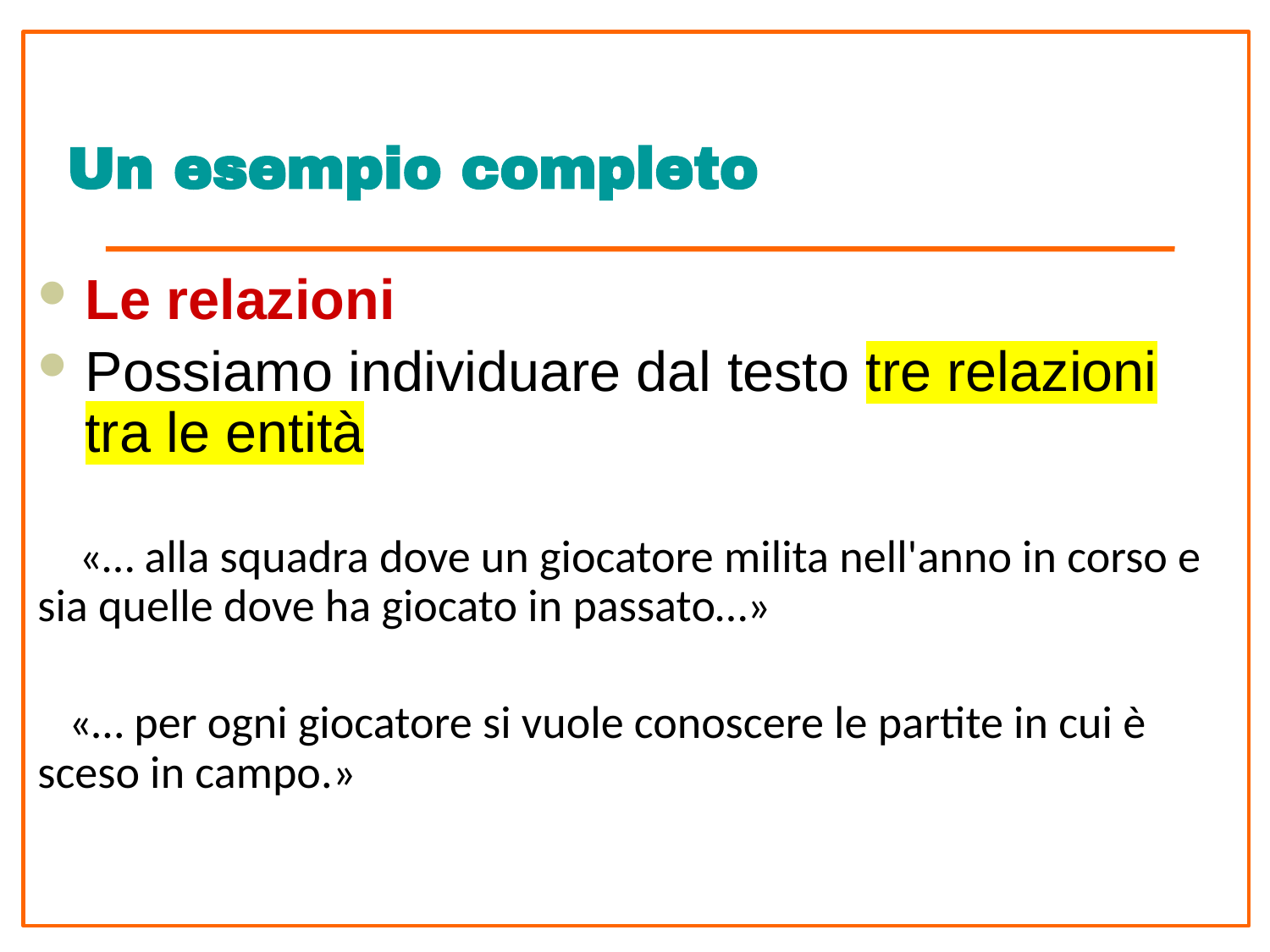

# Un esempio completo
Le relazioni
Possiamo individuare dal testo tre relazioni tra le entità

    «… alla squadra dove un giocatore milita nell'anno in corso e sia quelle dove ha giocato in passato…»

   «… per ogni giocatore si vuole conoscere le partite in cui è sceso in campo.»